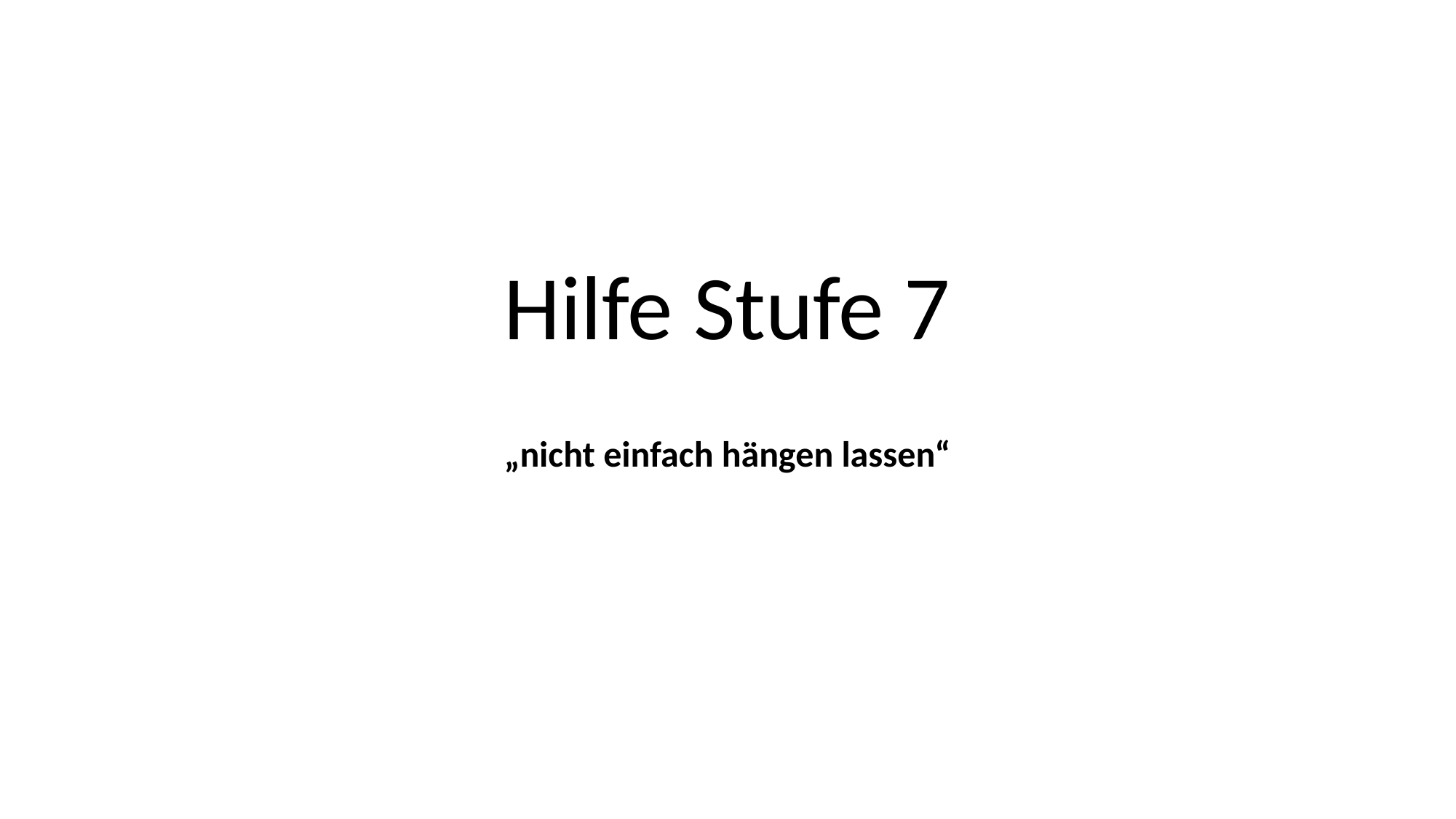

# Hilfe Stufe 7
„nicht einfach hängen lassen“